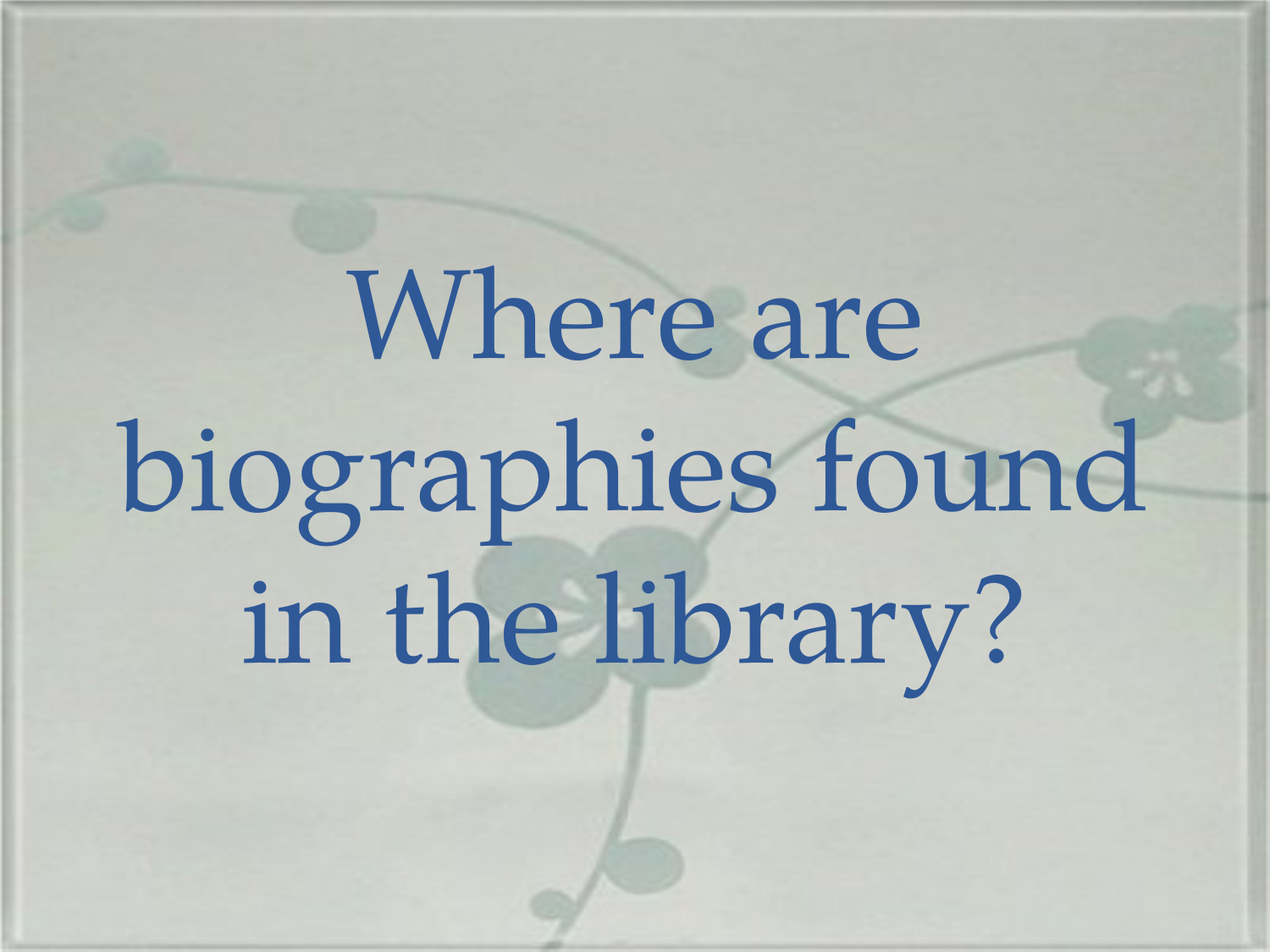

# Where are biographies found in the library?